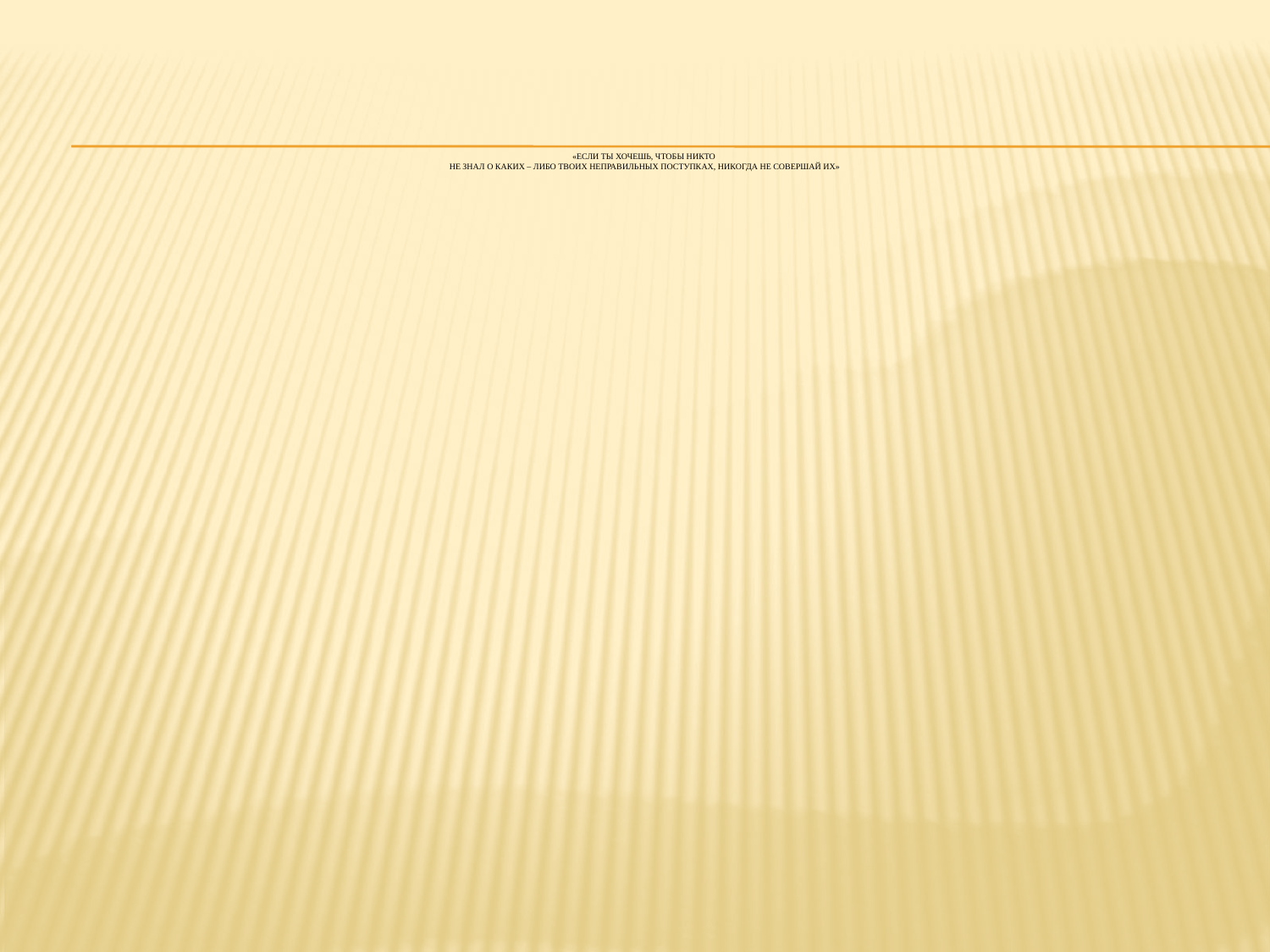

# «Если ты хочешь, чтобы никто не знал о каких – либо твоих неправильных поступках, никогда не совершай их»